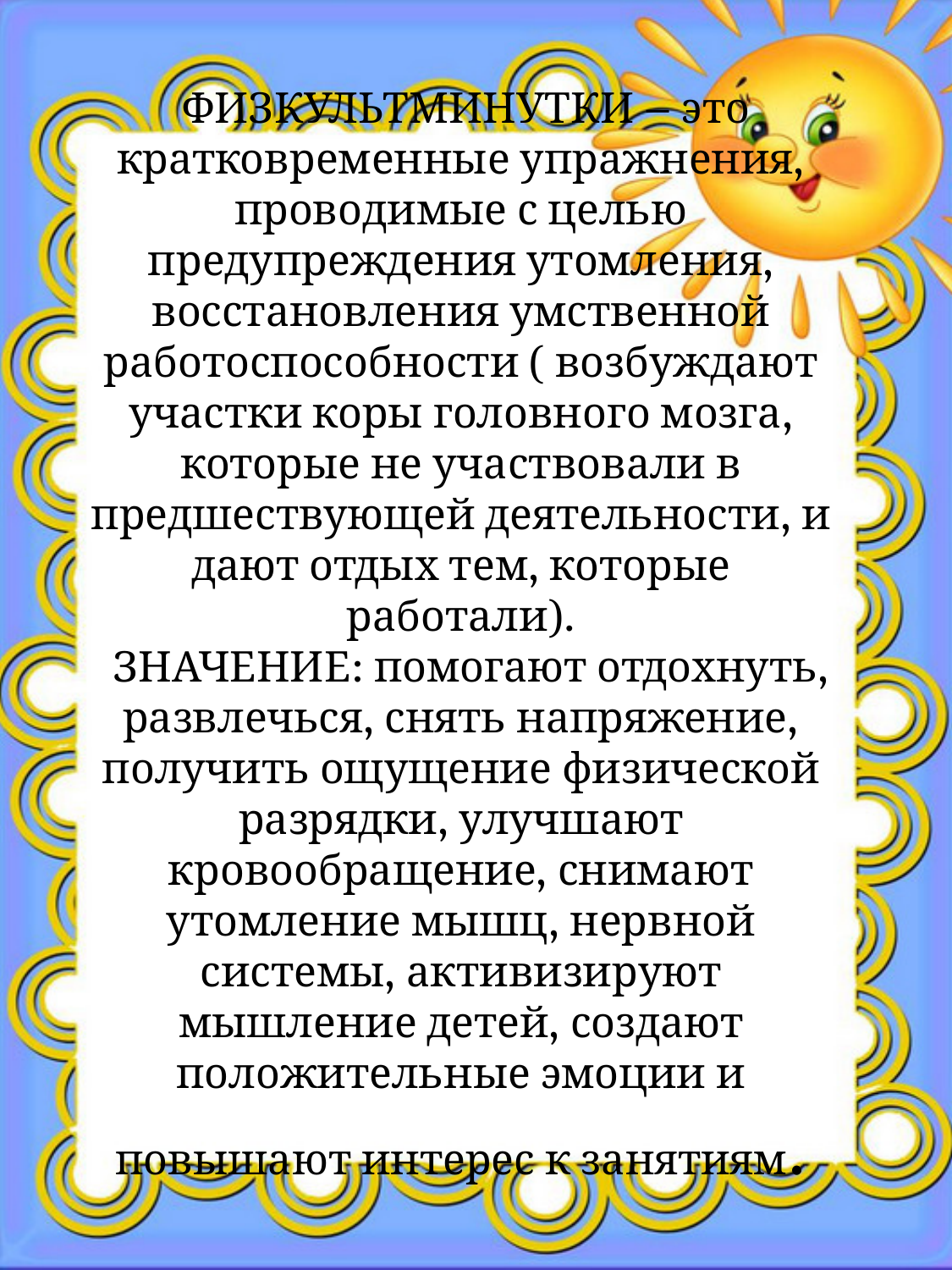

# ФИЗКУЛЬТМИНУТКИ – это кратковременные упражнения, проводимые с целью предупреждения утомления, восстановления умственной работоспособности ( возбуждают участки коры головного мозга, которые не участвовали в предшествующей деятельности, и дают отдых тем, которые работали). ЗНАЧЕНИЕ: помогают отдохнуть, развлечься, снять напряжение, получить ощущение физической разрядки, улучшают кровообращение, снимают утомление мышц, нервной системы, активизируют мышление детей, создают положительные эмоции и повышают интерес к занятиям.